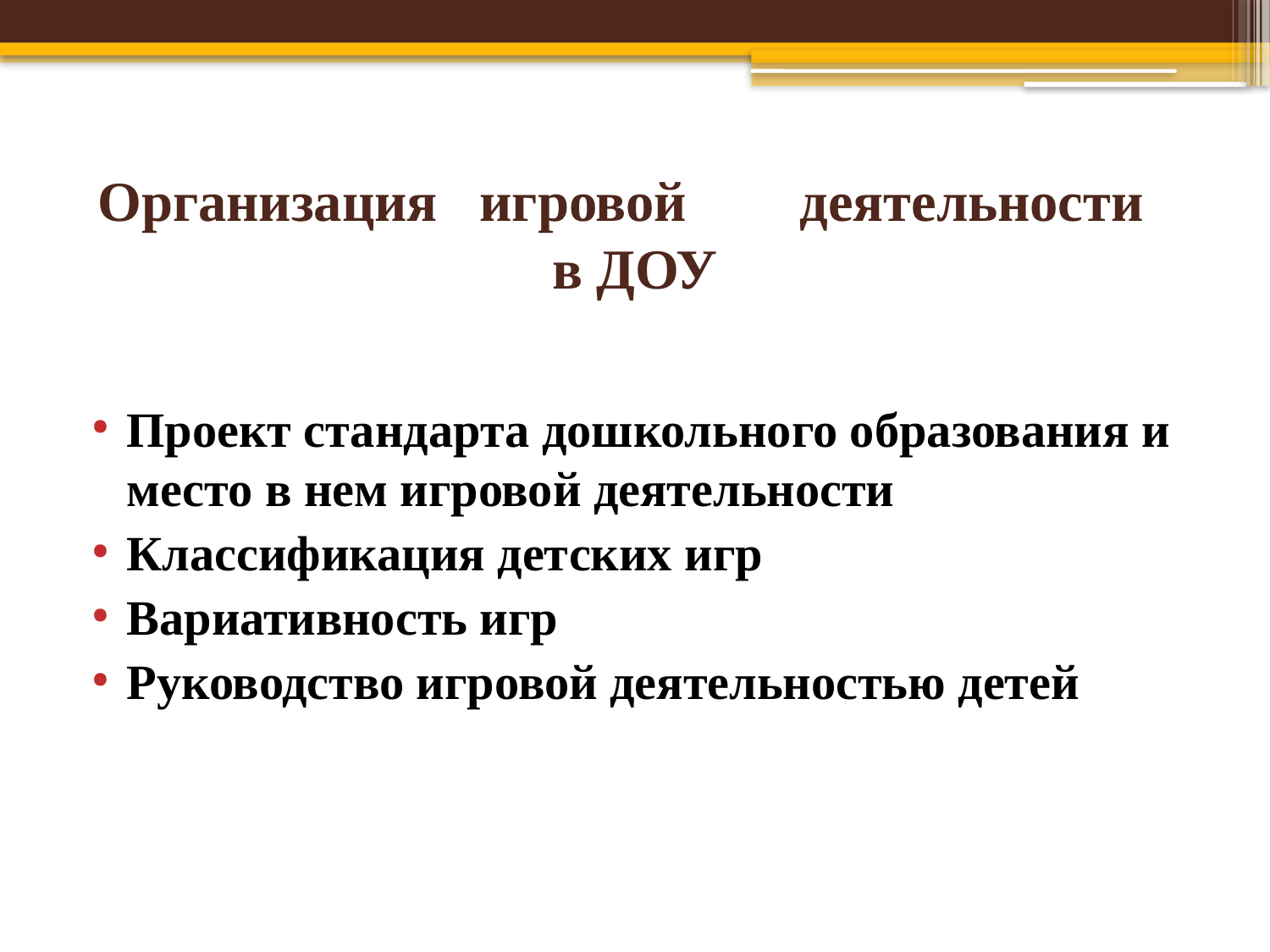

# Организация   игровой        деятельности   в ДОУ
Проект стандарта дошкольного образования и место в нем игровой деятельности
Классификация детских игр
Вариативность игр
Руководство игровой деятельностью детей